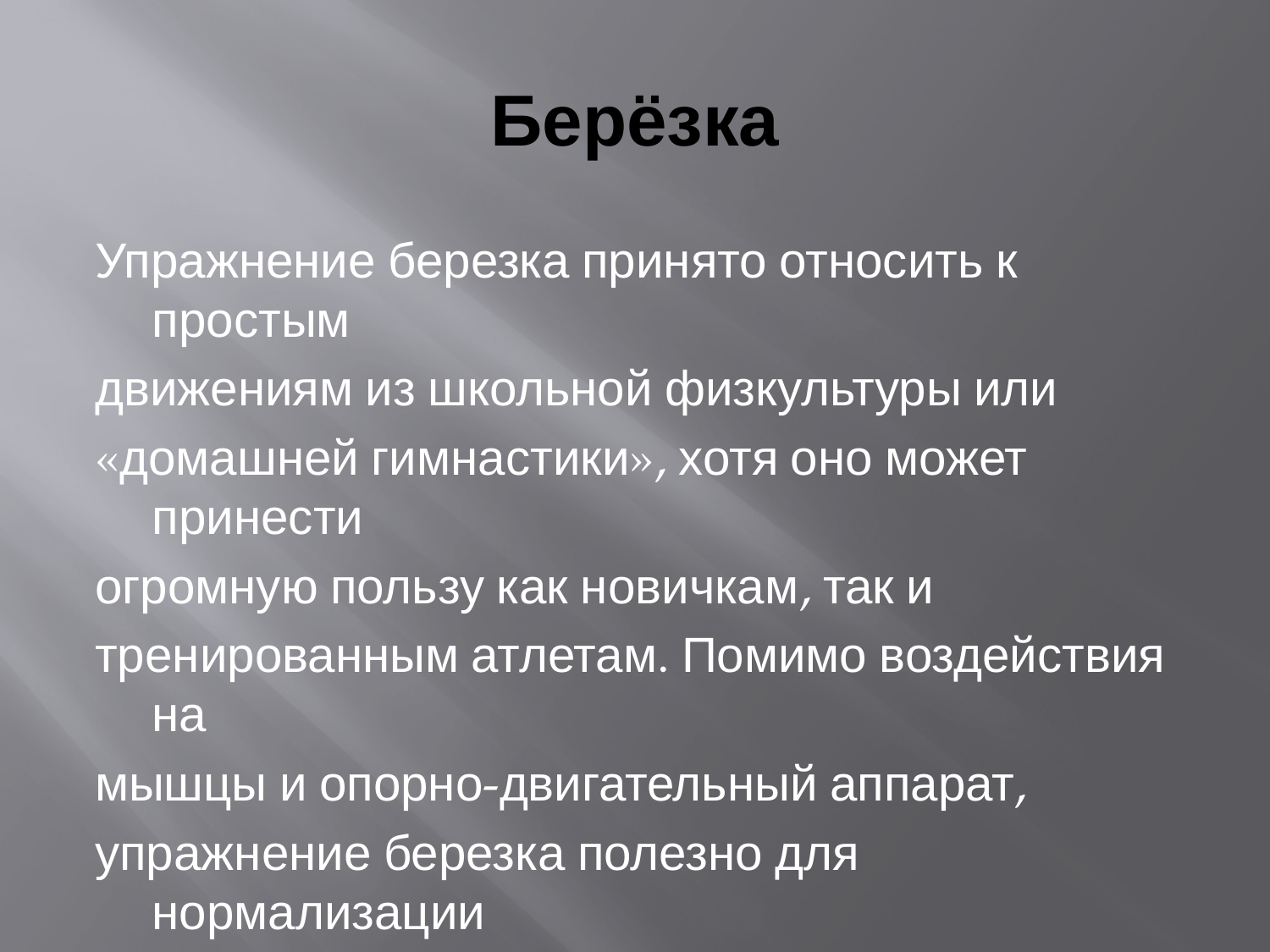

# Берёзка
Упражнение березка принято относить к простым
движениям из школьной физкультуры или
«домашней гимнастики», хотя оно может принести
огромную пользу как новичкам, так и
тренированным атлетам. Помимо воздействия на
мышцы и опорно-двигательный аппарат,
упражнение березка полезно для нормализации
сердечнососудистой системы и укрепления
здоровья в целом.